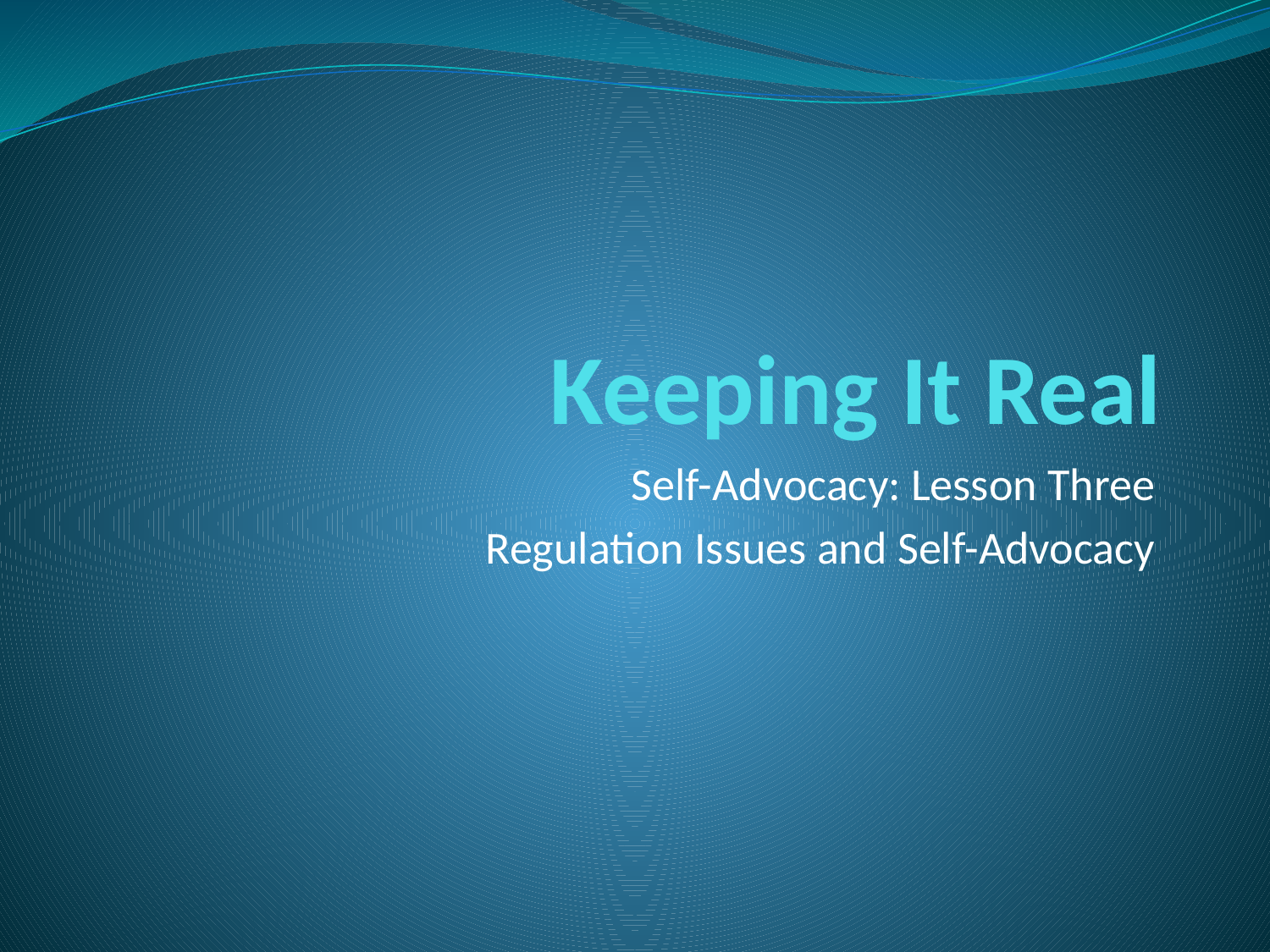

# Keeping It Real
Self-Advocacy: Lesson Three
Regulation Issues and Self-Advocacy